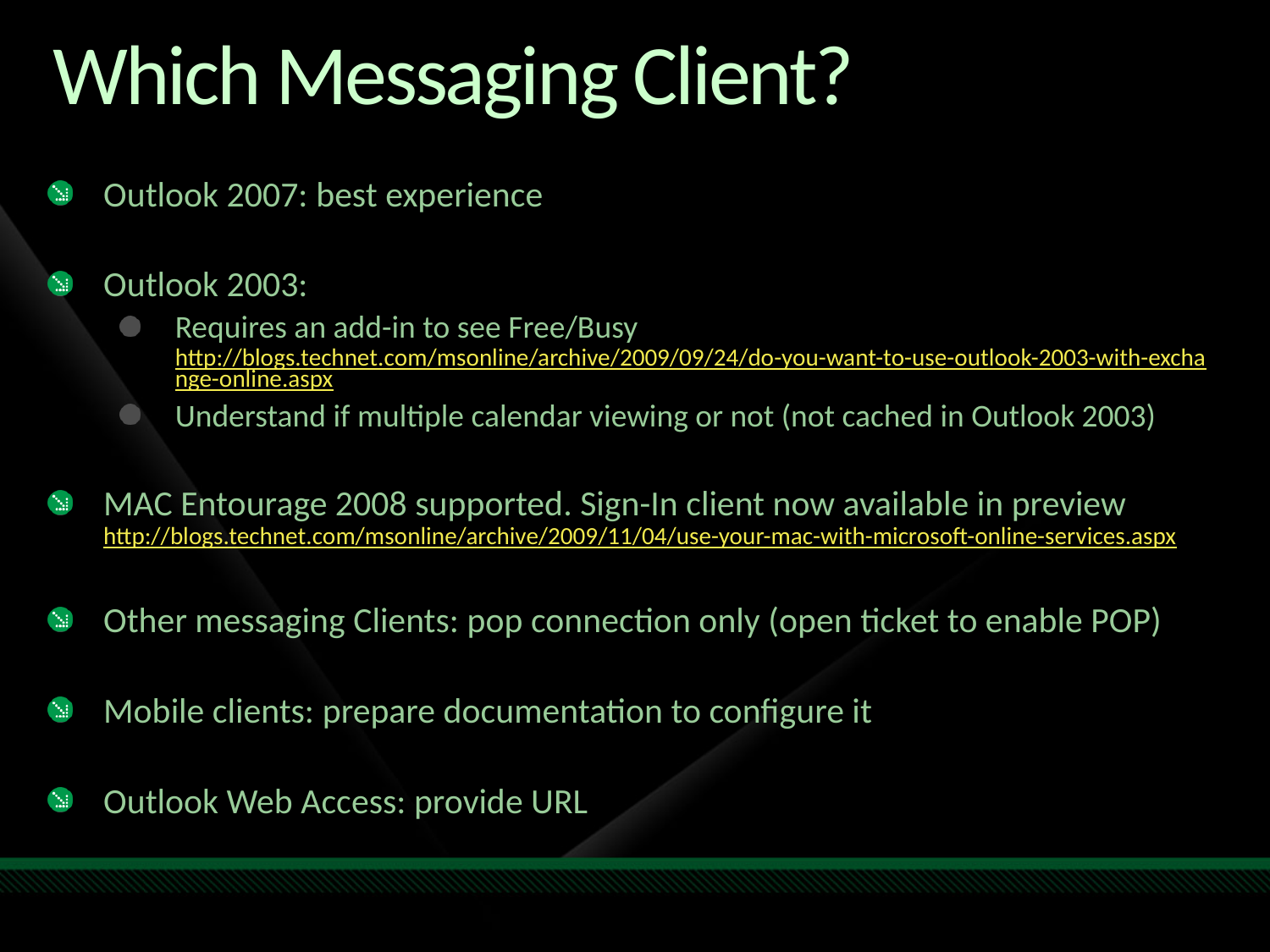

# Which Messaging Client?
Outlook 2007: best experience

Outlook 2003:
Requires an add-in to see Free/Busy
http://blogs.technet.com/msonline/archive/2009/09/24/do-you-want-to-use-outlook-2003-with-exchange-online.aspx
Understand if multiple calendar viewing or not (not cached in Outlook 2003)

MAC Entourage 2008 supported. Sign-In client now available in preview
http://blogs.technet.com/msonline/archive/2009/11/04/use-your-mac-with-microsoft-online-services.aspx

Other messaging Clients: pop connection only (open ticket to enable POP)

Mobile clients: prepare documentation to configure it

Outlook Web Access: provide URL